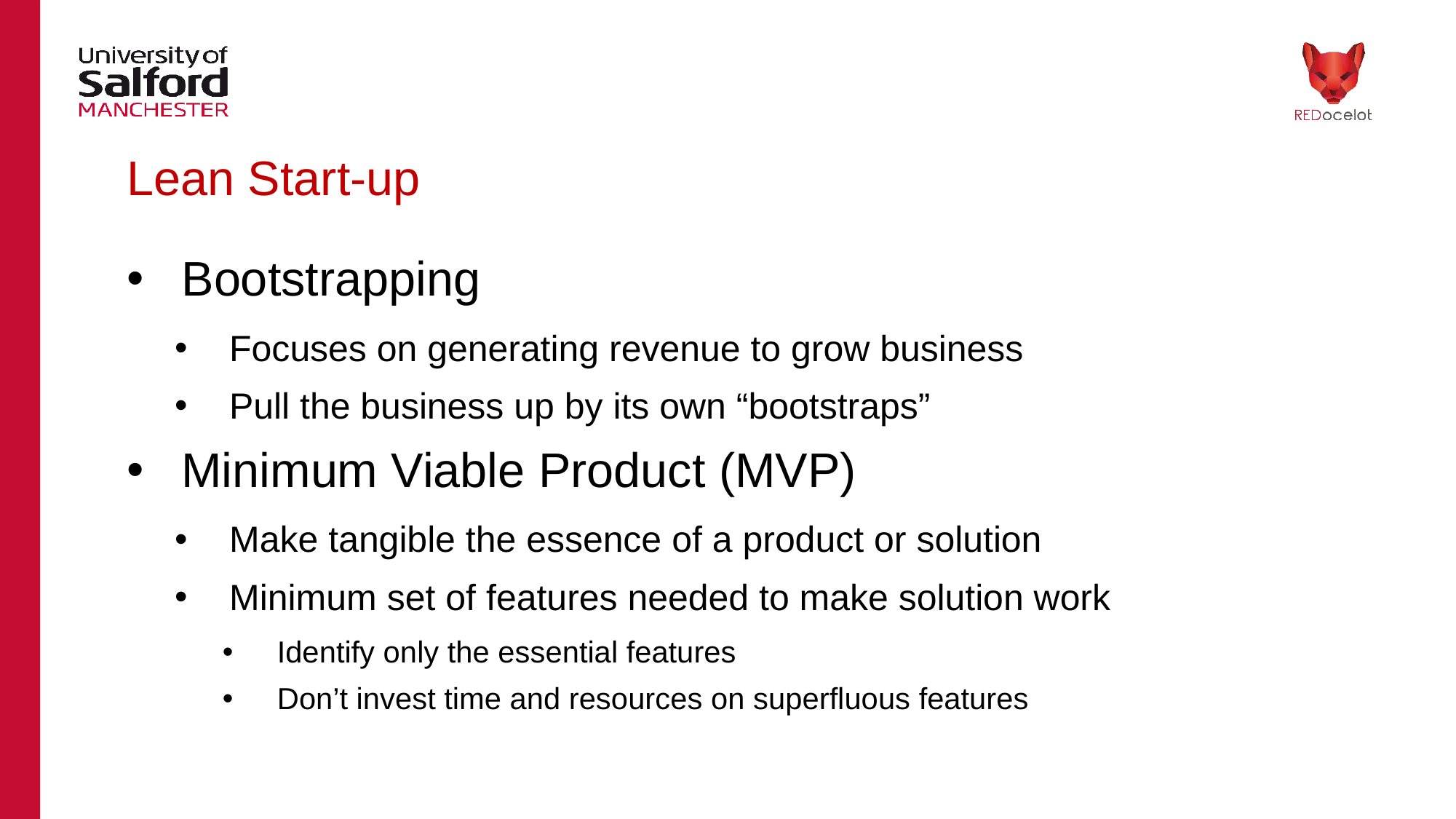

# Lean Start-up
Bootstrapping
Focuses on generating revenue to grow business
Pull the business up by its own “bootstraps”
Minimum Viable Product (MVP)
Make tangible the essence of a product or solution
Minimum set of features needed to make solution work
Identify only the essential features
Don’t invest time and resources on superfluous features